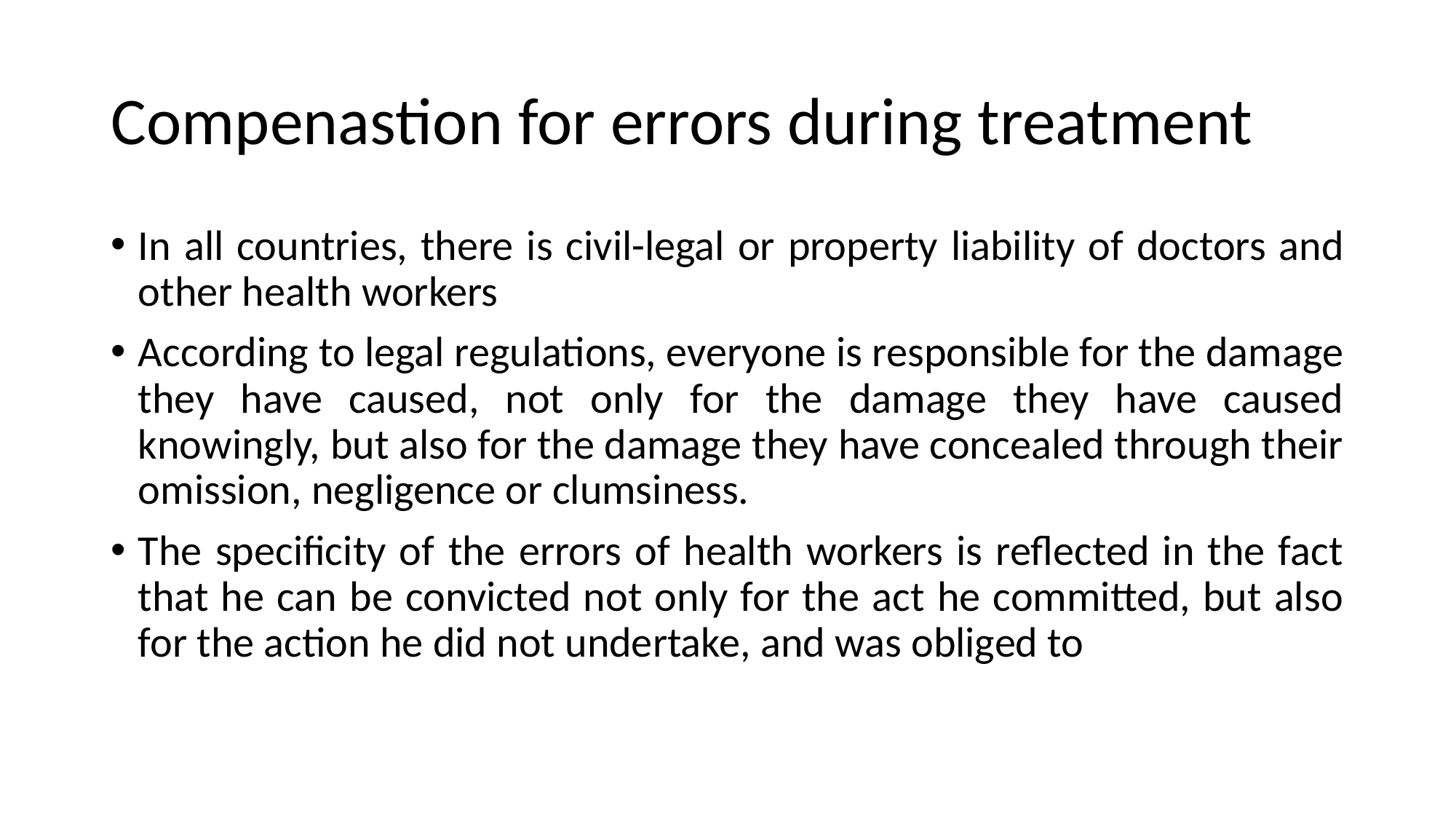

# Compenastion for errors during treatment
In all countries, there is civil-legal or property liability of doctors and other health workers
According to legal regulations, everyone is responsible for the damage they have caused, not only for the damage they have caused knowingly, but also for the damage they have concealed through their omission, negligence or clumsiness.
The specificity of the errors of health workers is reflected in the fact that he can be convicted not only for the act he committed, but also for the action he did not undertake, and was obliged to